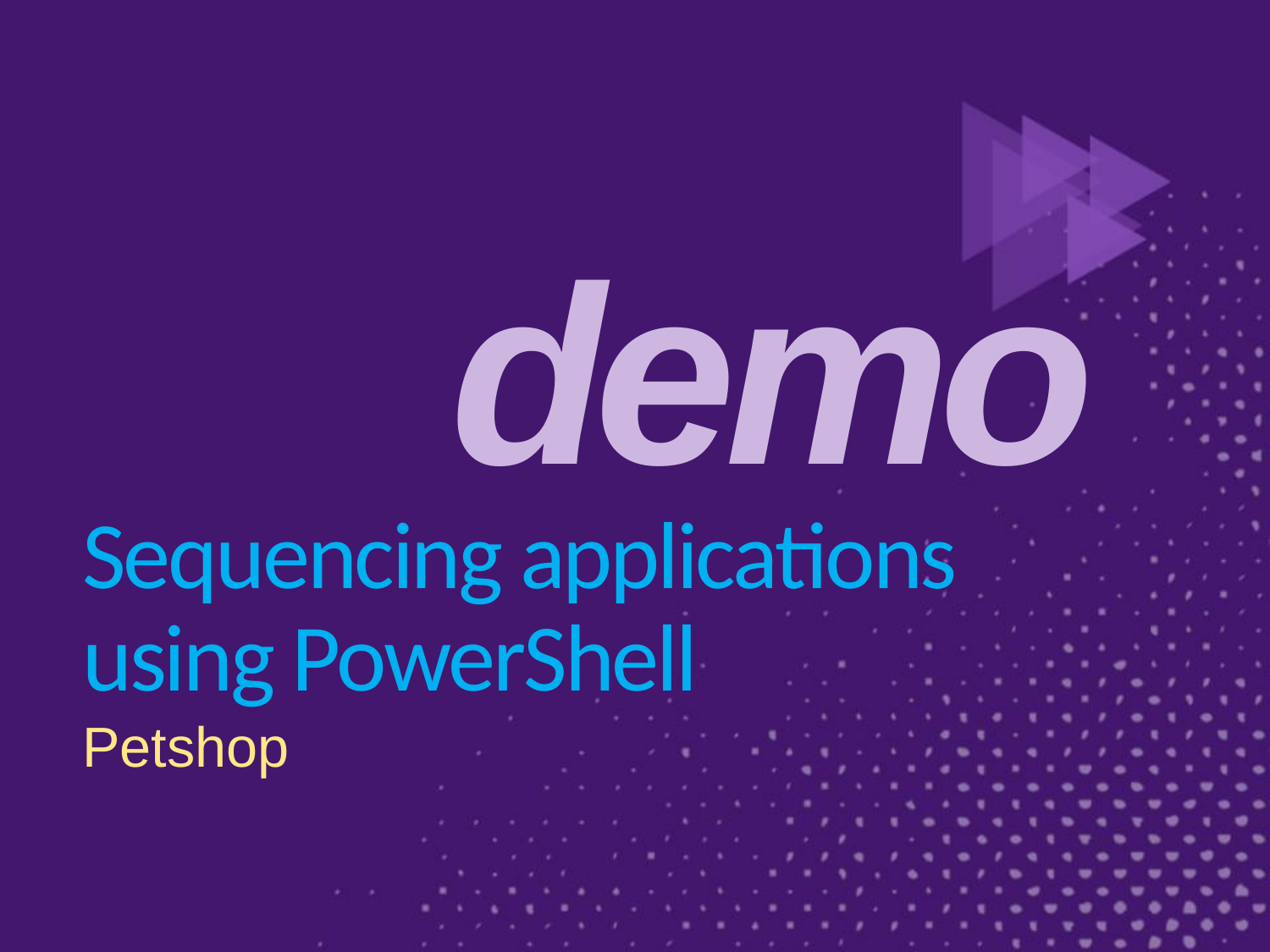

demo
# Sequencing applications using PowerShell
Petshop